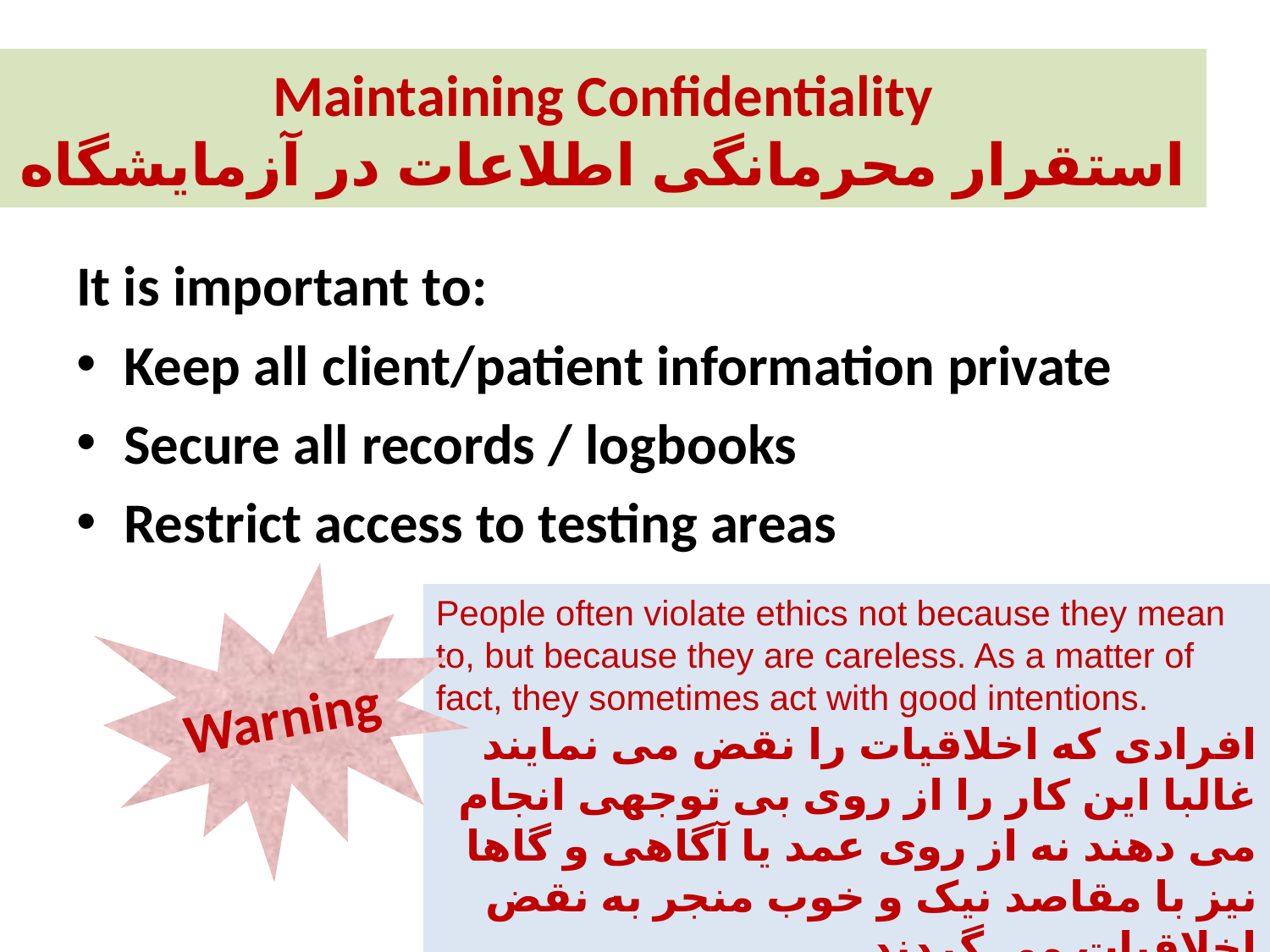

# Maintaining Confidentiality استقرار محرمانگی اطلاعات در آزمایشگاه
It is important to:
Keep all client/patient information private
Secure all records / logbooks
Restrict access to testing areas

Warning
People often violate ethics not because they mean to, but because they are careless. As a matter of fact, they sometimes act with good intentions.
افرادی که اخلاقیات را نقض می نمایند غالبا این کار را از روی بی توجهی انجام می دهند نه از روی عمد یا آگاهی و گاها نیز با مقاصد نیک و خوب منجر به نقض اخلاقیات می گردند
47